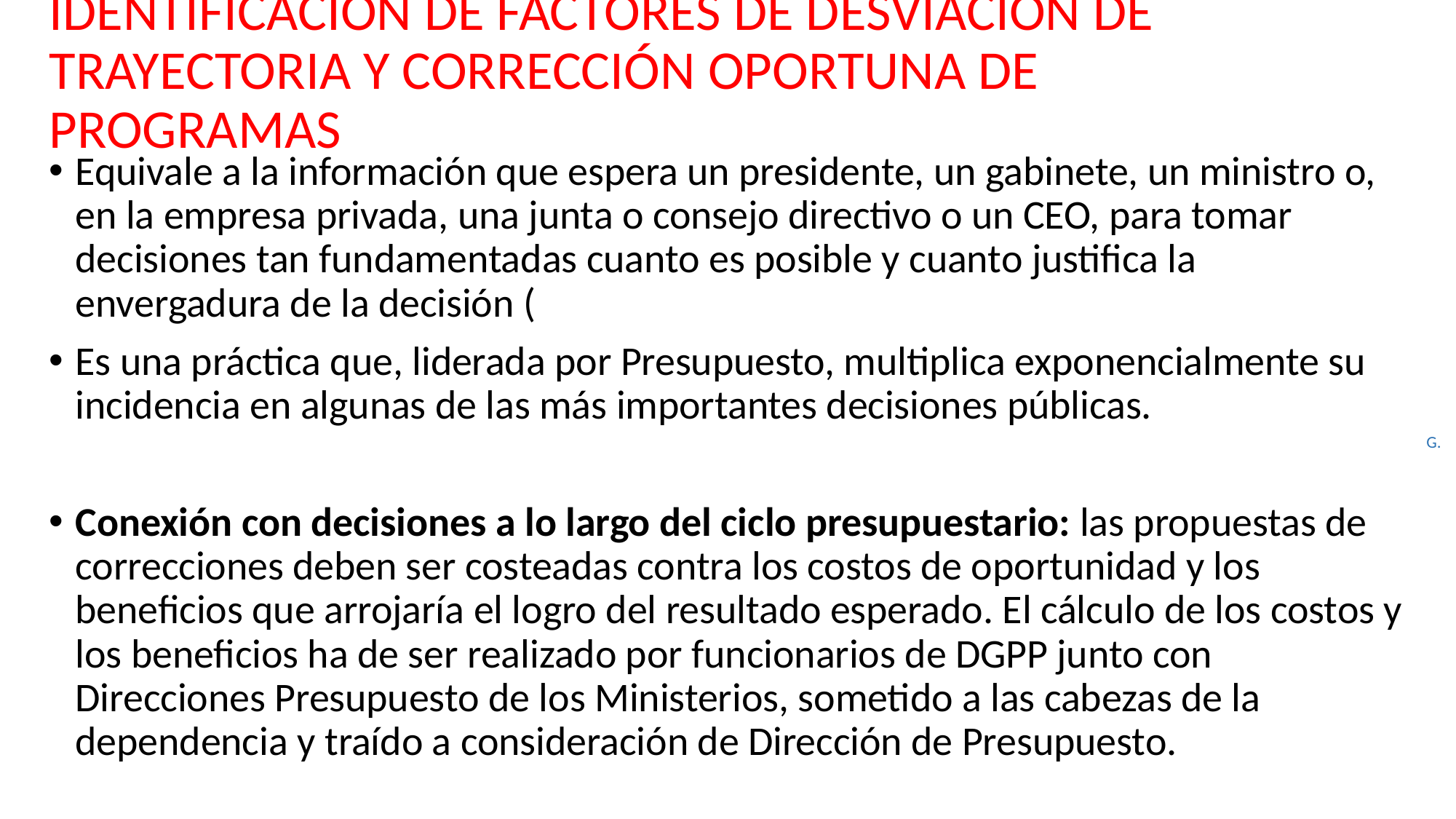

# IDENTIFICACIÓN DE FACTORES DE DESVIACIÓN DE TRAYECTORIA Y CORRECCIÓN OPORTUNA DE PROGRAMAS
Equivale a la información que espera un presidente, un gabinete, un ministro o, en la empresa privada, una junta o consejo directivo o un CEO, para tomar decisiones tan fundamentadas cuanto es posible y cuanto justifica la envergadura de la decisión (
Es una práctica que, liderada por Presupuesto, multiplica exponencialmente su incidencia en algunas de las más importantes decisiones públicas.

Conexión con decisiones a lo largo del ciclo presupuestario: las propuestas de correcciones deben ser costeadas contra los costos de oportunidad y los beneficios que arrojaría el logro del resultado esperado. El cálculo de los costos y los beneficios ha de ser realizado por funcionarios de DGPP junto con Direcciones Presupuesto de los Ministerios, sometido a las cabezas de la dependencia y traído a consideración de Dirección de Presupuesto.
LAS NUEVAS MESAS DE TRABAJO PROPUESTAS: CREACIÓN DE CONSENSOS ENTRE PARTICIPANTES - OBJETIVOS, PROCEDIMIENTOS DE PROMOCIÓN, ORIENTACIÓN Y REGISTRO COMPROMISOS MESAS DE TRABAJO